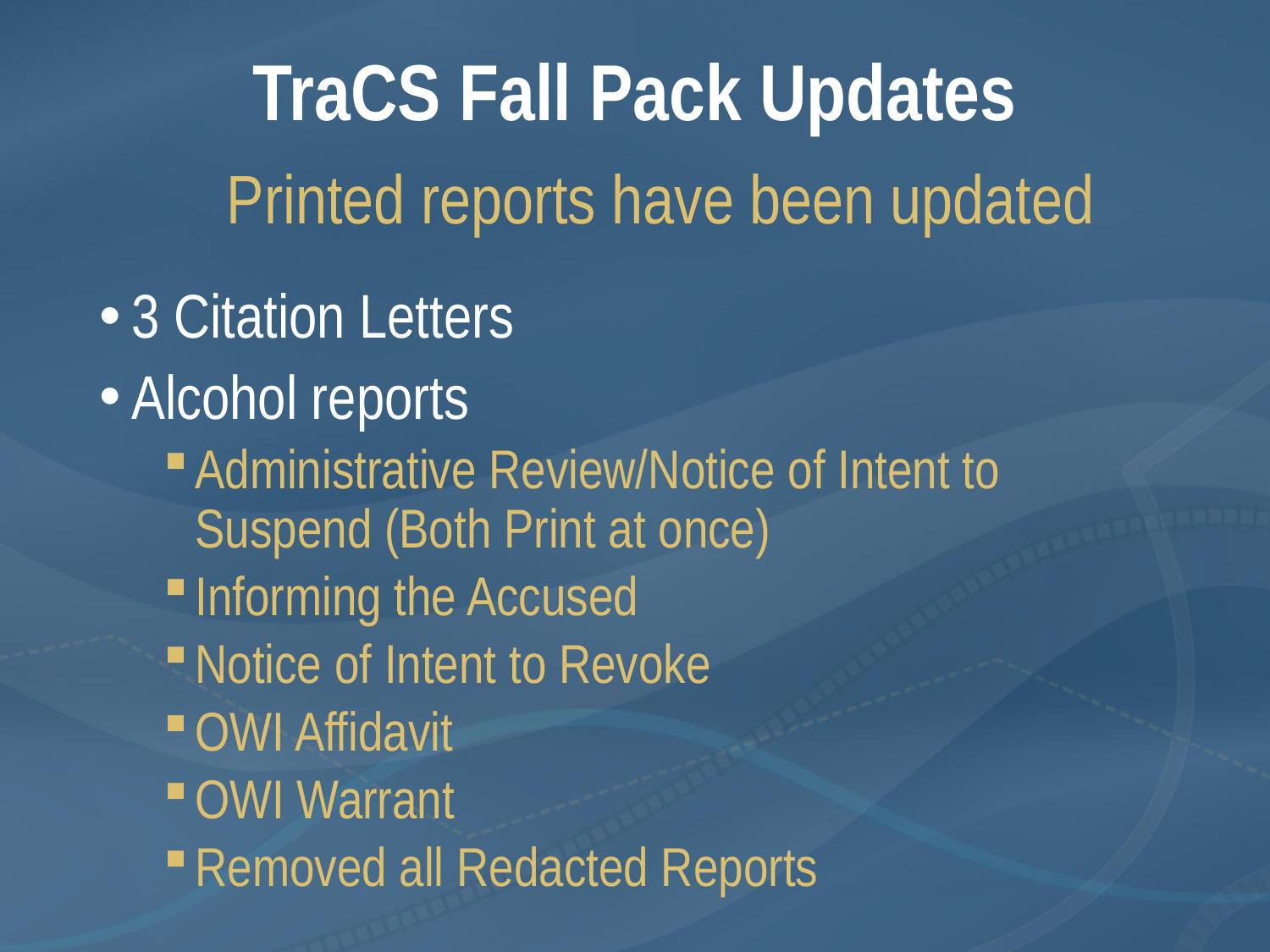

# TraCS Fall Pack Updates
	Printed reports have been updated

3 Citation Letters

Alcohol reports
Administrative Review/Notice of Intent to Suspend (Both Print at once)
Informing the Accused
Notice of Intent to Revoke
OWI Affidavit
OWI Warrant
Removed all Redacted Reports